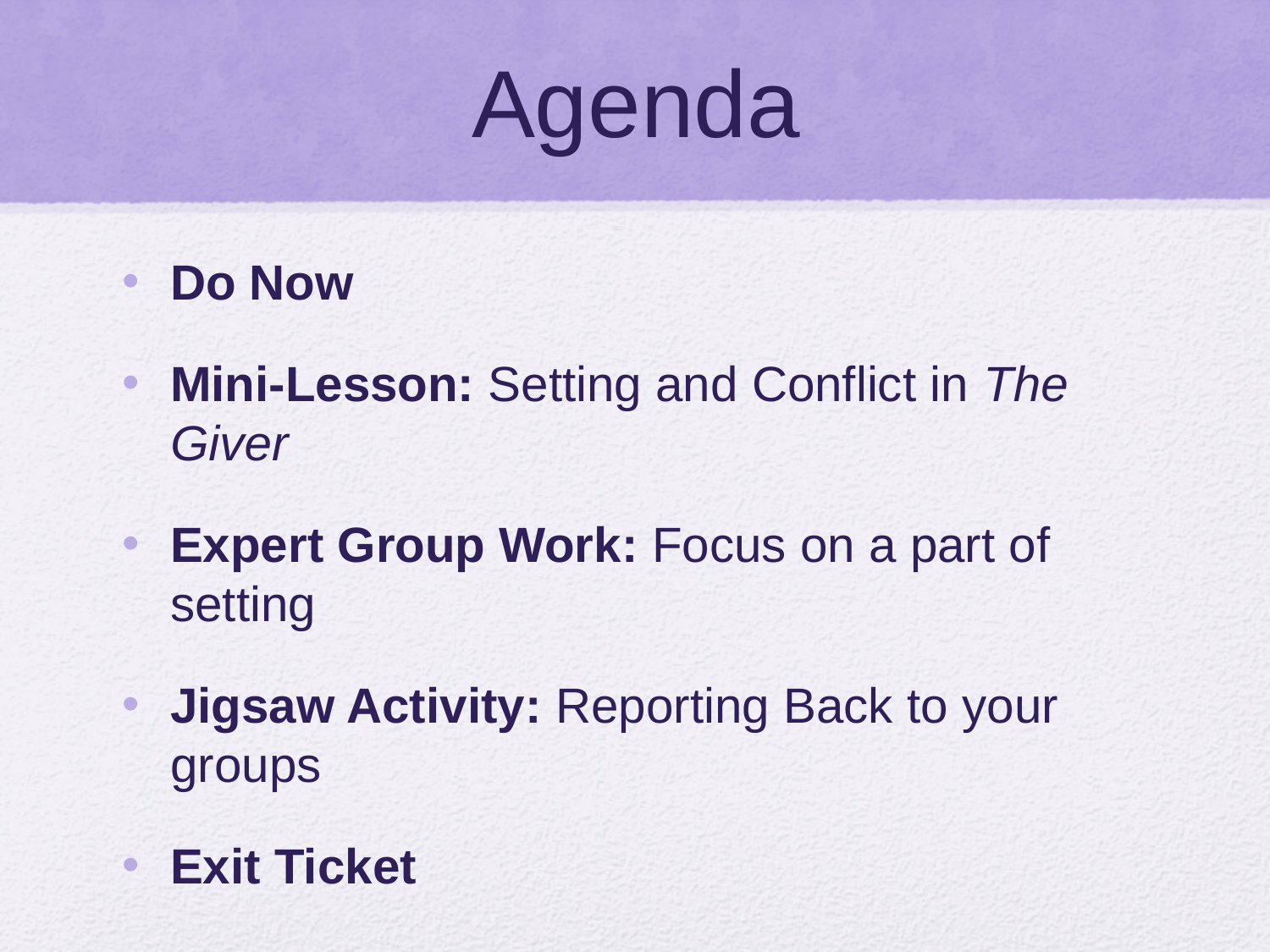

# Agenda
Do Now
Mini-Lesson: Setting and Conflict in The Giver
Expert Group Work: Focus on a part of setting
Jigsaw Activity: Reporting Back to your groups
Exit Ticket